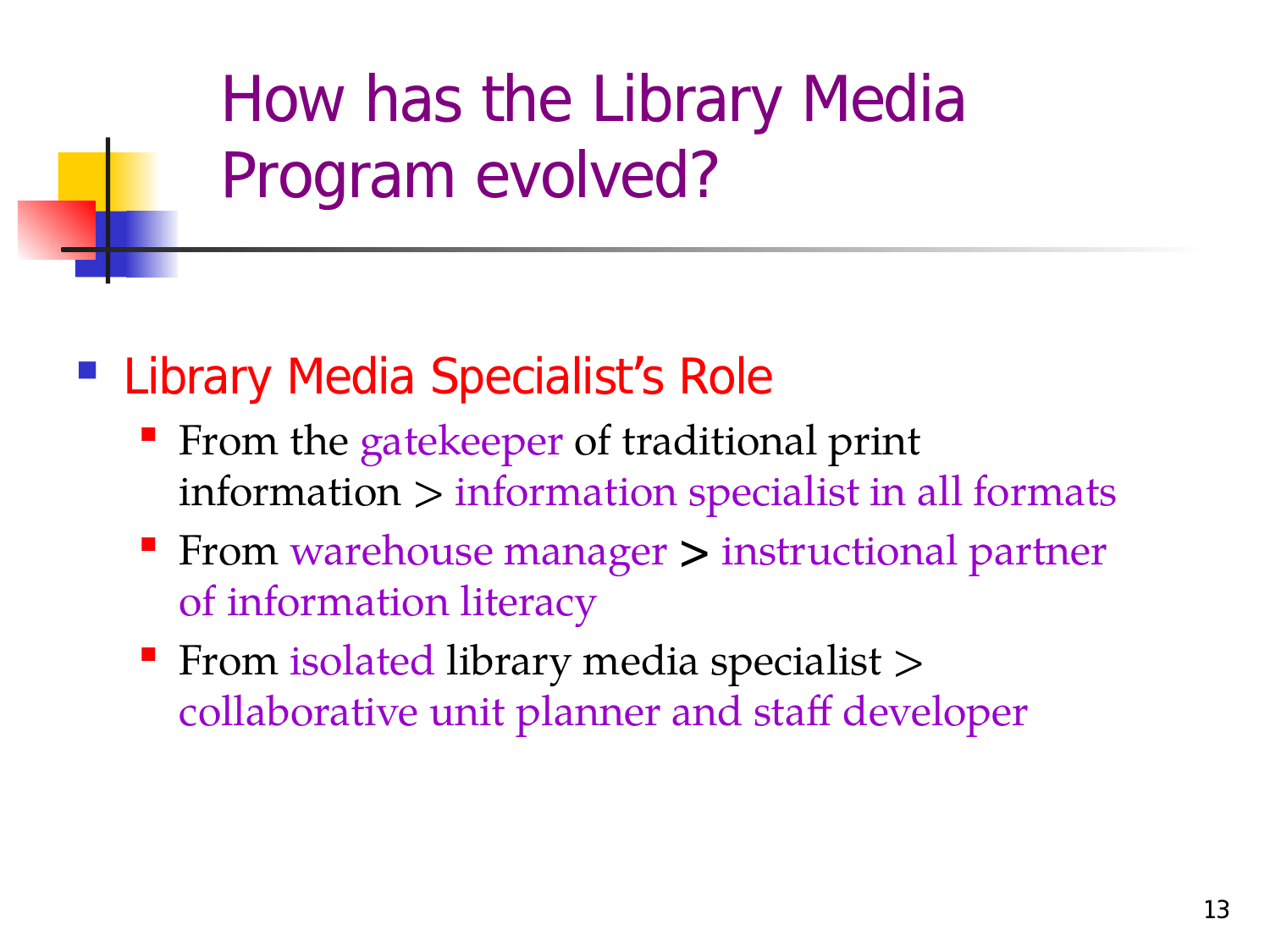

# How has the Library Media Program evolved?
Library Media Specialist’s Role
From the gatekeeper of traditional print information > information specialist in all formats
From warehouse manager > instructional partner of information literacy
From isolated library media specialist > collaborative unit planner and staff developer

13